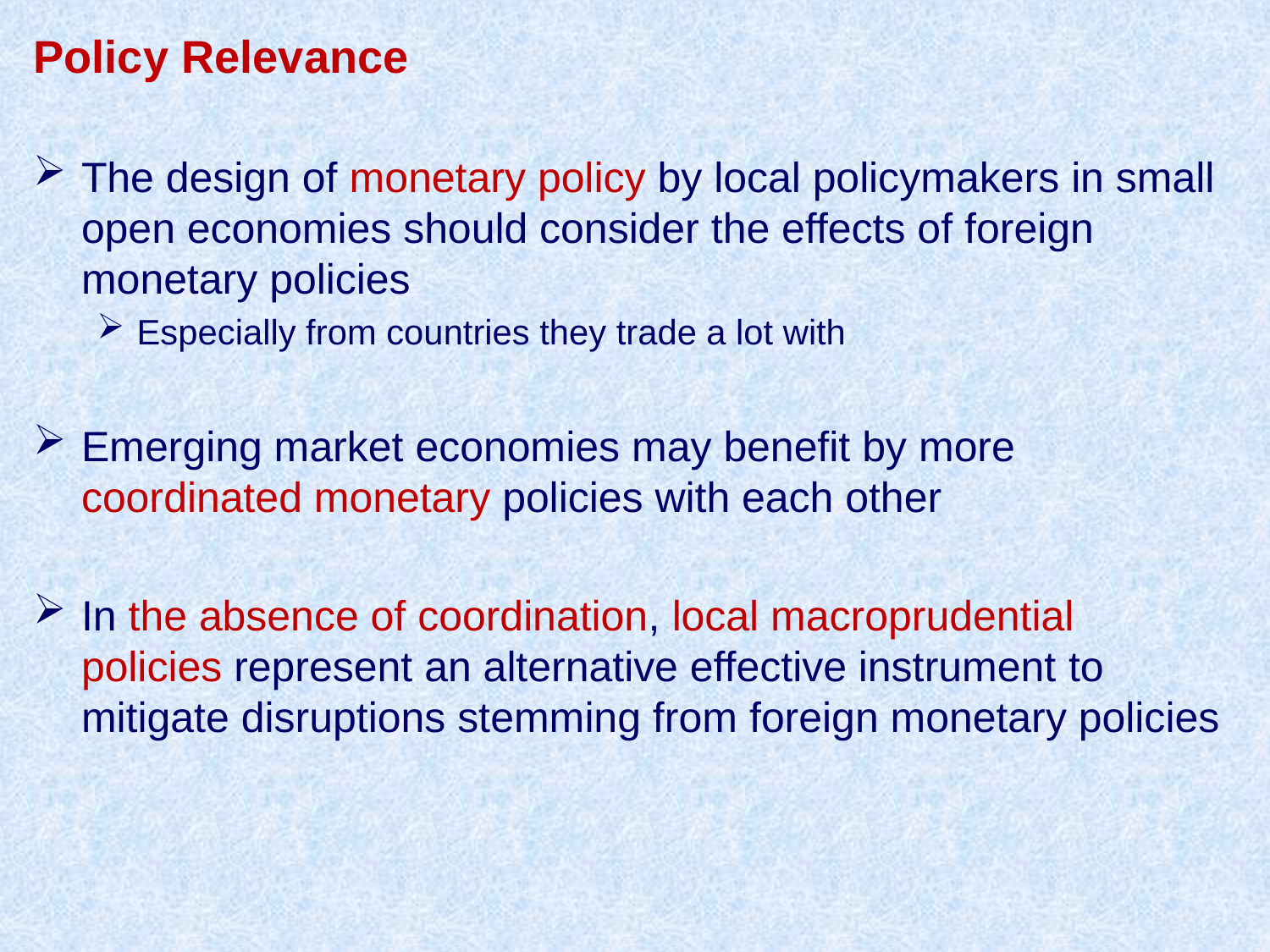

Policy Relevance

The design of monetary policy by local policymakers in small open economies should consider the effects of foreign monetary policies
Especially from countries they trade a lot with

Emerging market economies may benefit by more coordinated monetary policies with each other

In the absence of coordination, local macroprudential policies represent an alternative effective instrument to mitigate disruptions stemming from foreign monetary policies